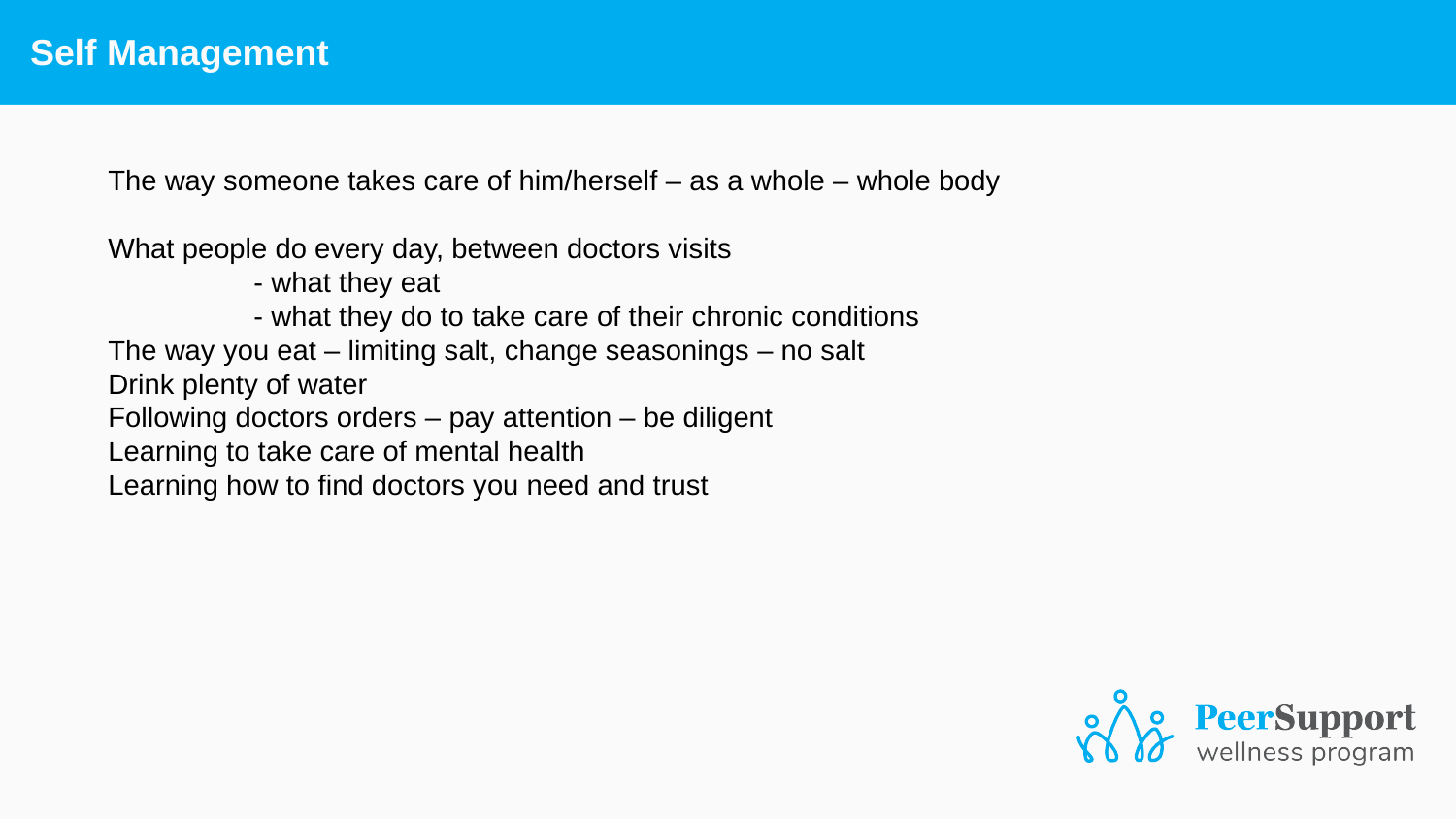

# Self Management
The way someone takes care of him/herself – as a whole – whole body

What people do every day, between doctors visits
	- what they eat
	- what they do to take care of their chronic conditions
The way you eat – limiting salt, change seasonings – no salt
Drink plenty of water
Following doctors orders – pay attention – be diligent
Learning to take care of mental health
Learning how to find doctors you need and trust